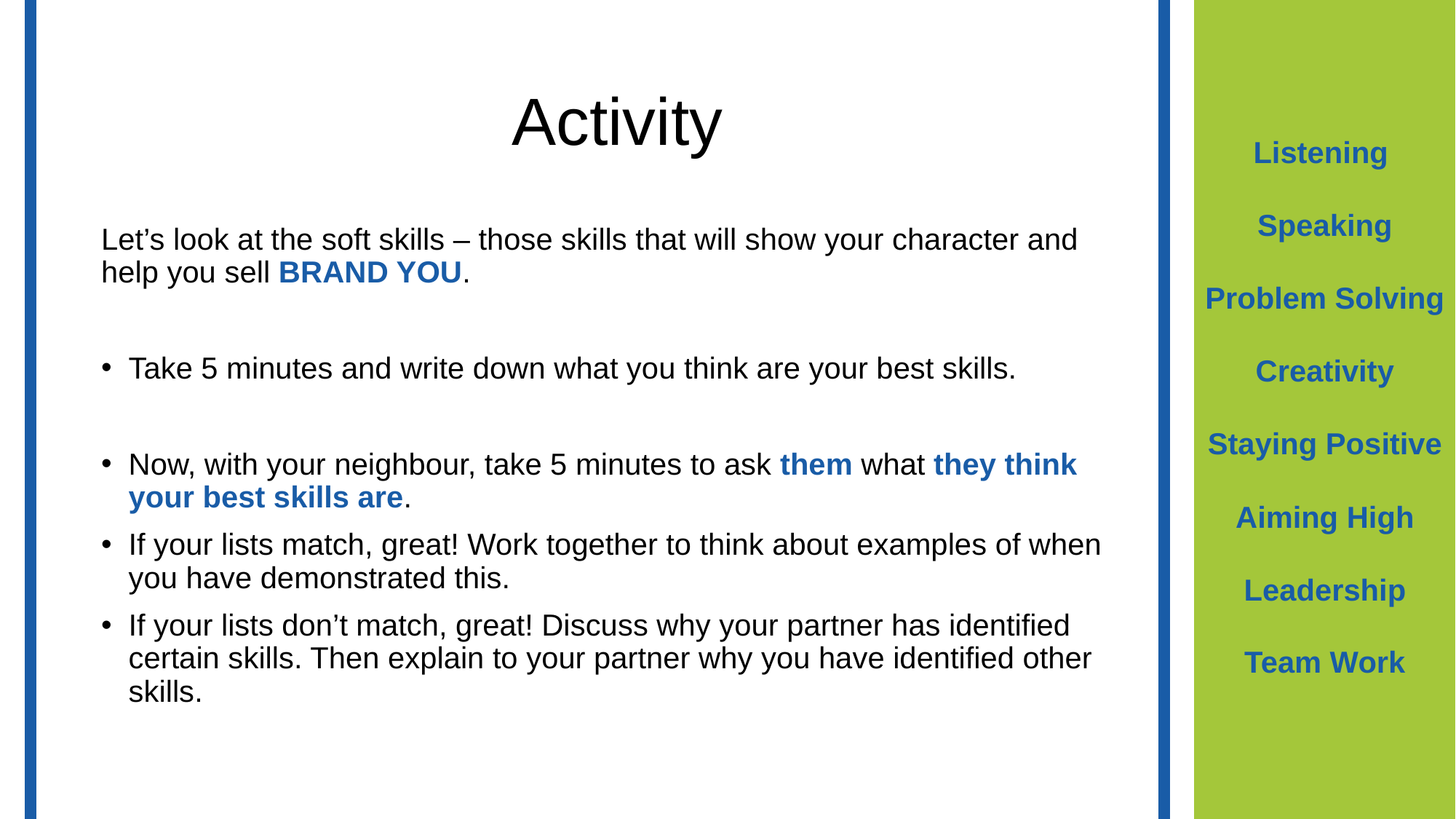

# Activity

Listening

Speaking

Problem Solving

Creativity

Staying Positive

Aiming High

Leadership

Team Work
Let’s look at the soft skills – those skills that will show your character and help you sell BRAND YOU.

Take 5 minutes and write down what you think are your best skills.

Now, with your neighbour, take 5 minutes to ask them what they think your best skills are.
If your lists match, great! Work together to think about examples of when you have demonstrated this.
If your lists don’t match, great! Discuss why your partner has identified certain skills. Then explain to your partner why you have identified other skills.